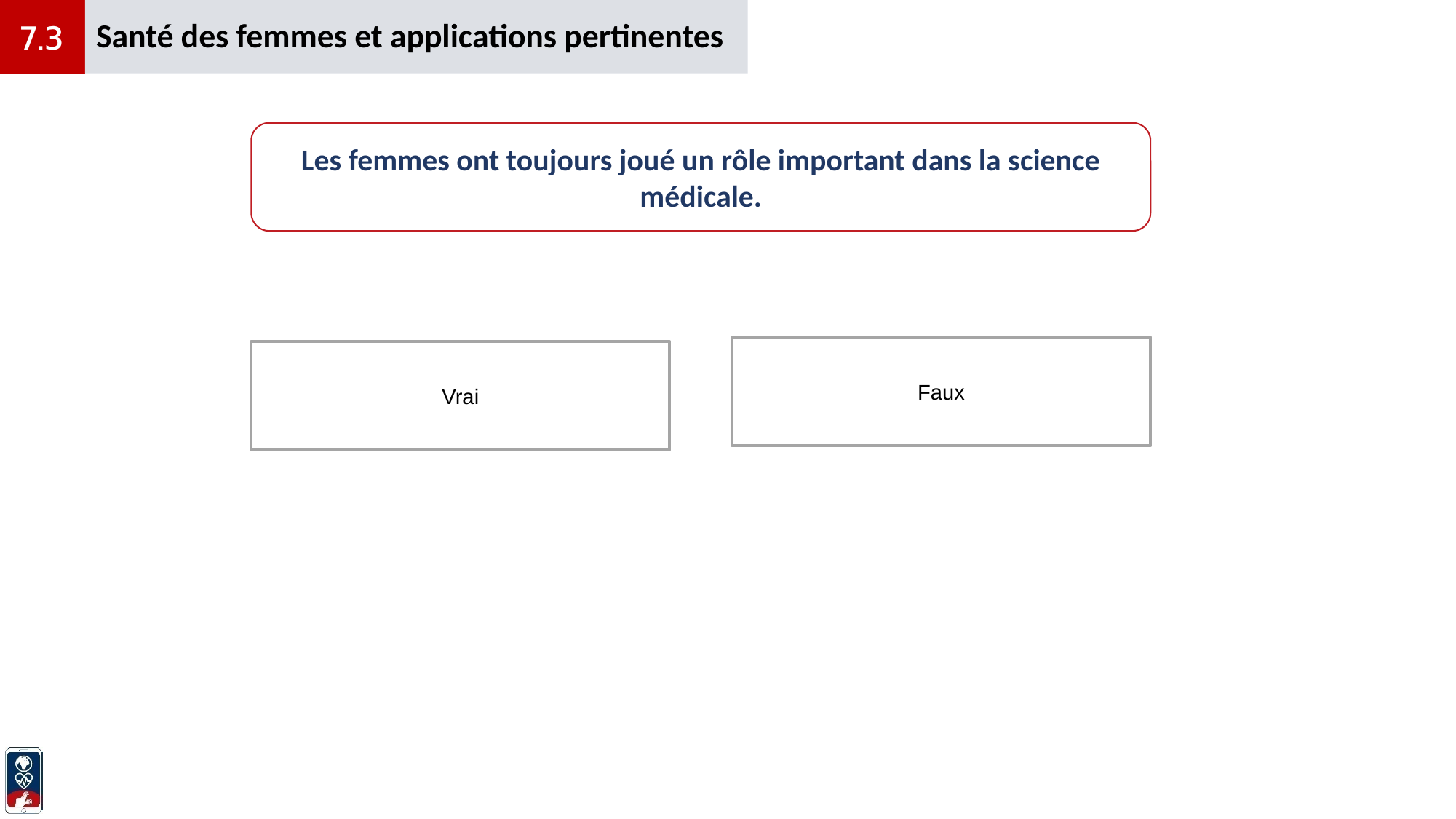

Santé des femmes et applications pertinentes
7.3
Les femmes ont toujours joué un rôle important dans la science médicale.
Faux
Vrai